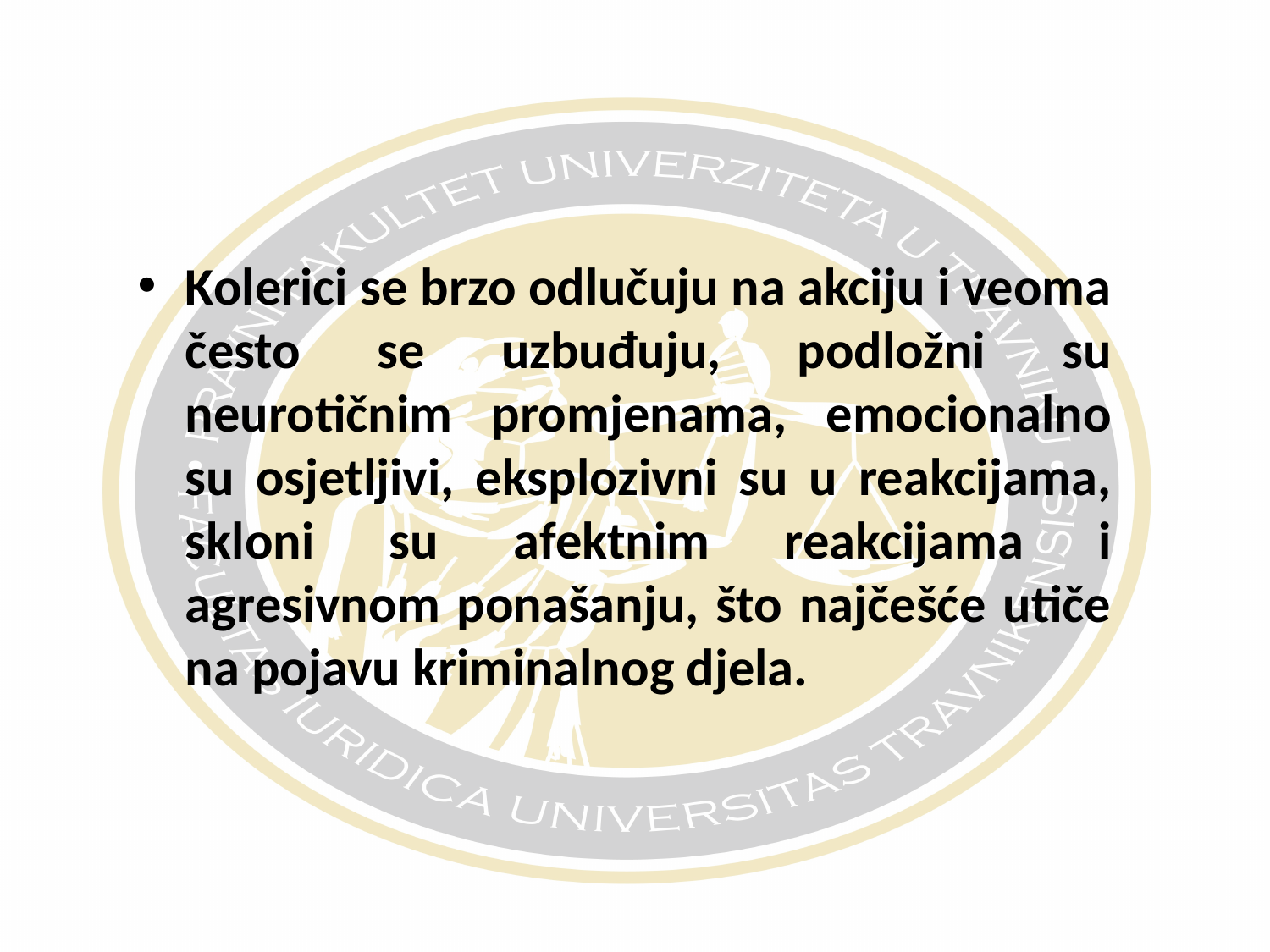

#
Kolerici se brzo odlučuju na akciju i veoma često se uzbuđuju, podložni su neurotičnim promjenama, emocionalno su osjetljivi, eksplozivni su u reakcijama, skloni su afektnim reakcijama i agresivnom ponašanju, što najčešće utiče na pojavu kriminalnog djela.